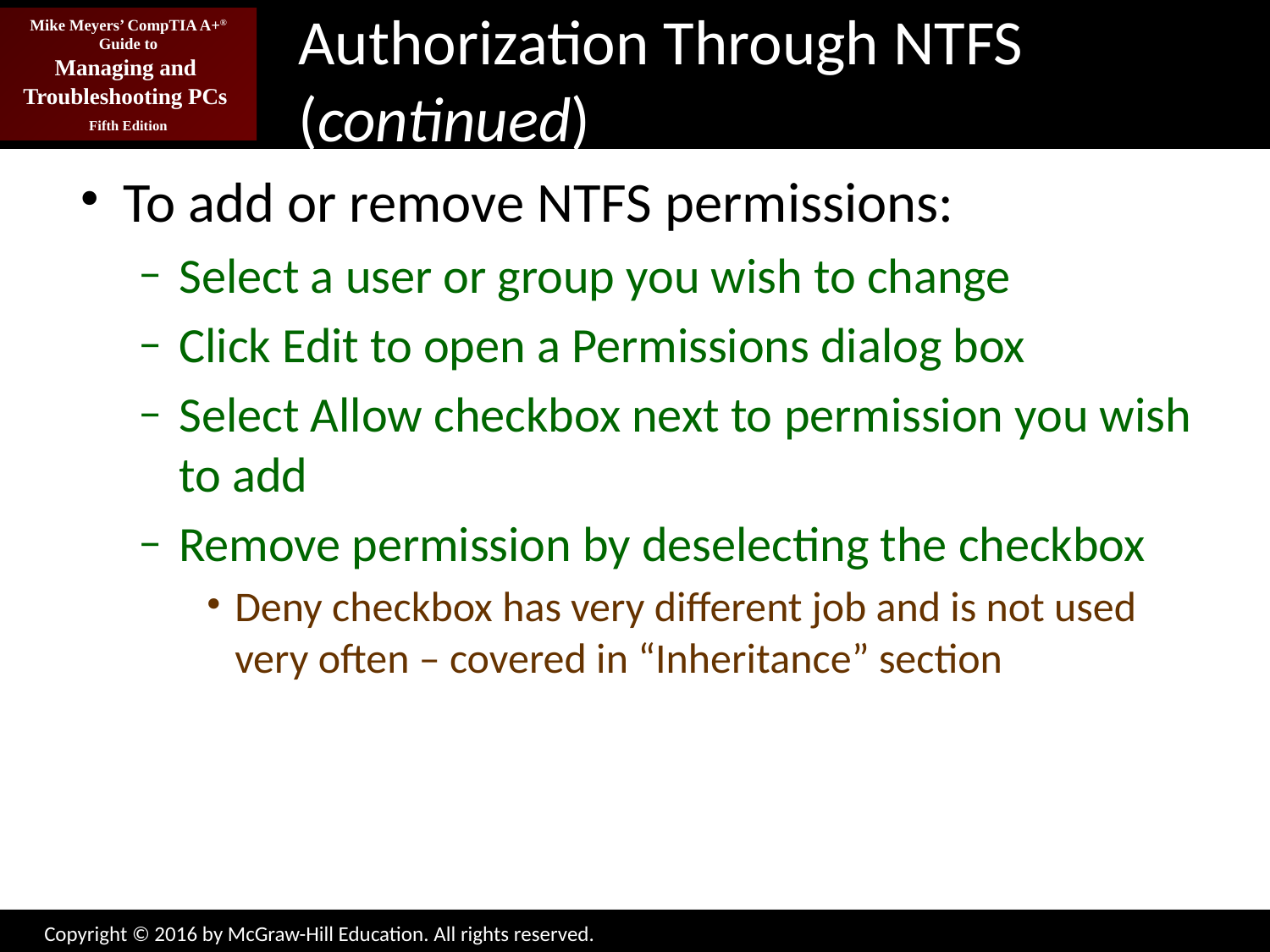

# Authorization Through NTFS (continued)
To add or remove NTFS permissions:
Select a user or group you wish to change
Click Edit to open a Permissions dialog box
Select Allow checkbox next to permission you wish to add
Remove permission by deselecting the checkbox
Deny checkbox has very different job and is not used very often – covered in “Inheritance” section